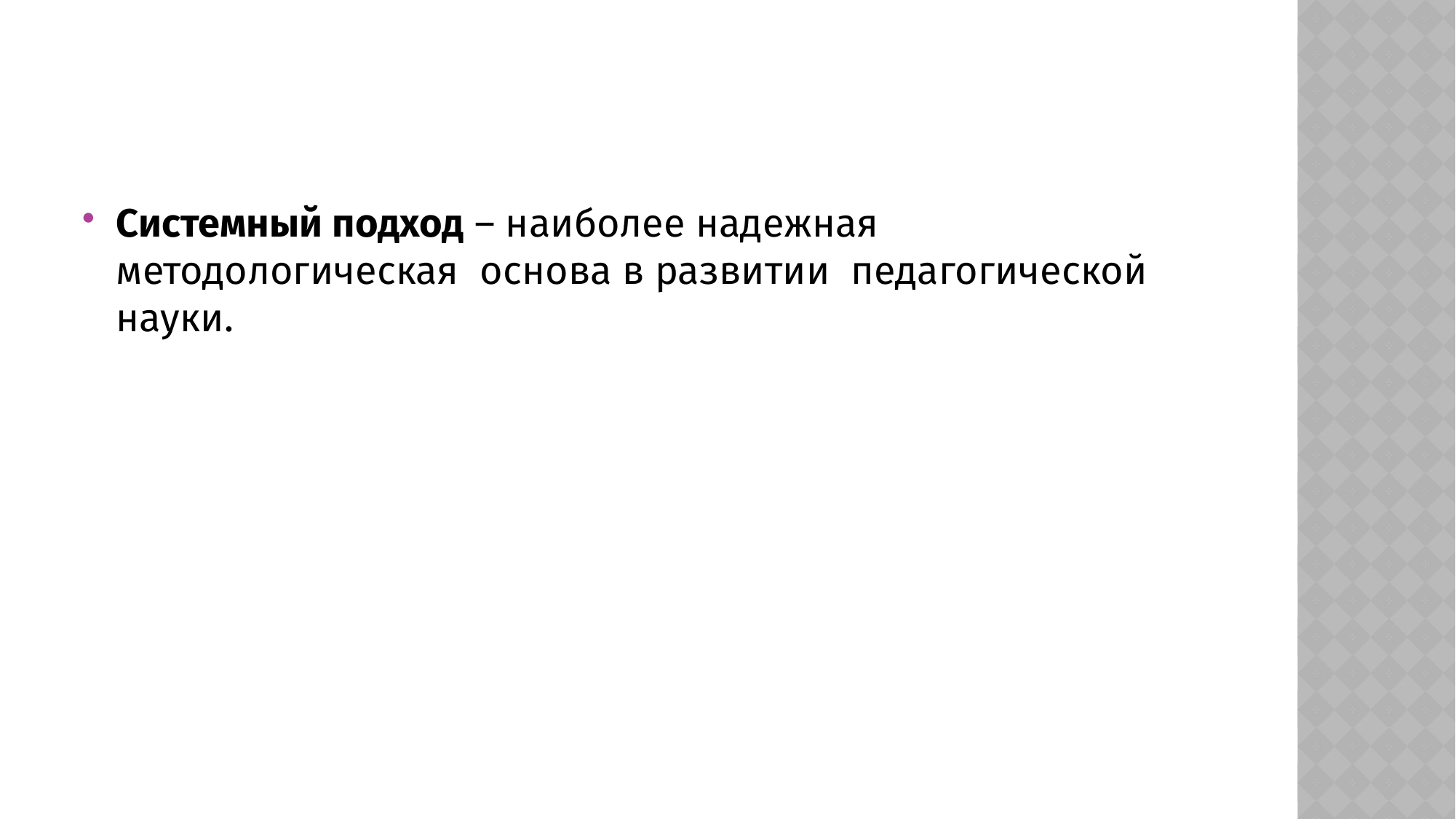

#
Системный подход – наиболее надежная методологическая  основа в развитии  педагогической науки.